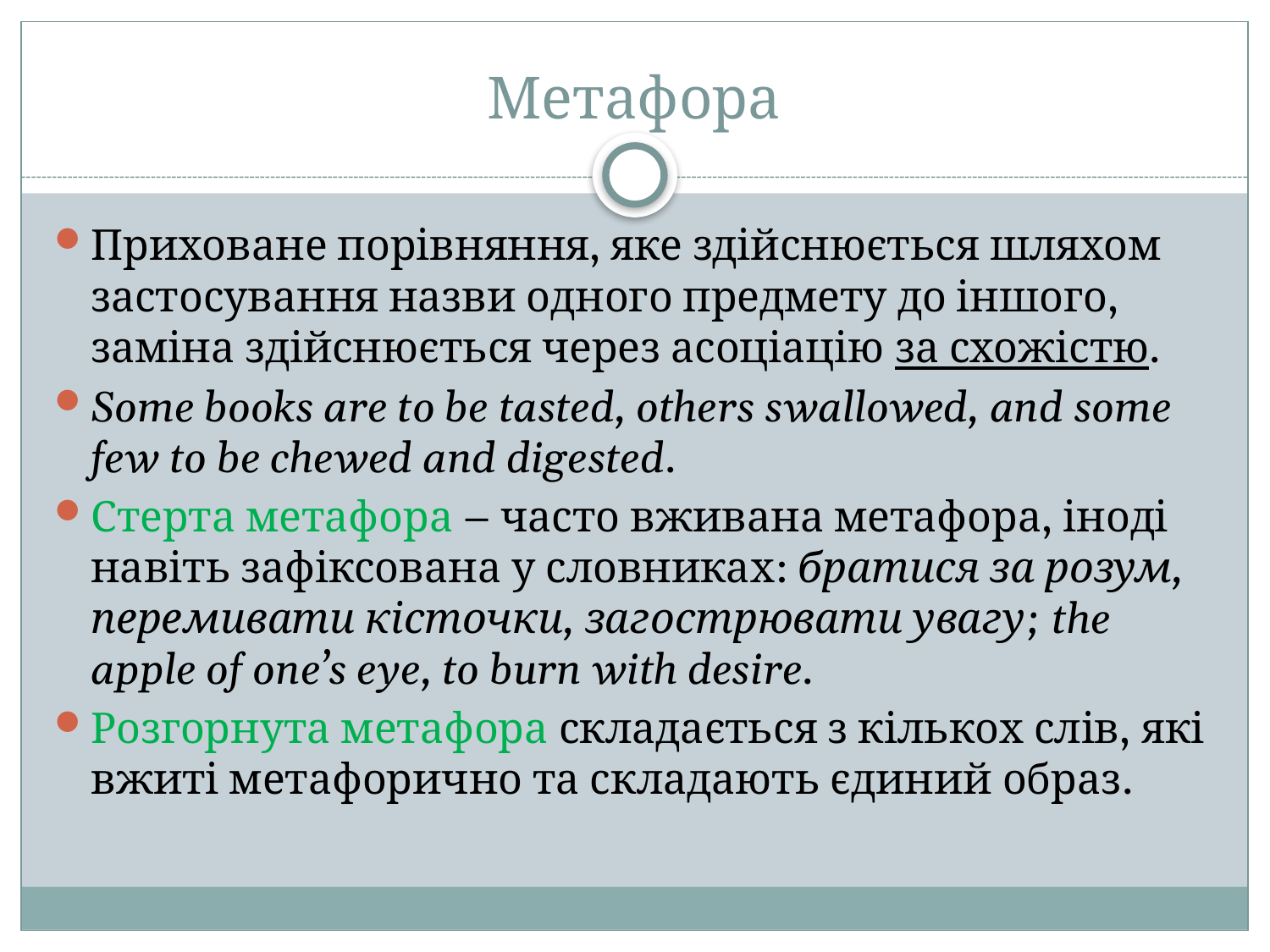

# Метафора
Приховане порівняння, яке здійснюється шляхом застосування назви одного предмету до іншого, заміна здійснюється через асоціацію за схожістю.
Some books are to be tasted, others swallowed, and some few to be chewed and digested.
Стерта метафора – часто вживана метафора, іноді навіть зафіксована у словниках: братися за розум, перемивати кісточки, загострювати увагу; the apple of one’s eye, to burn with desire.
Розгорнута метафора складається з кількох слів, які вжиті метафорично та складають єдиний образ.